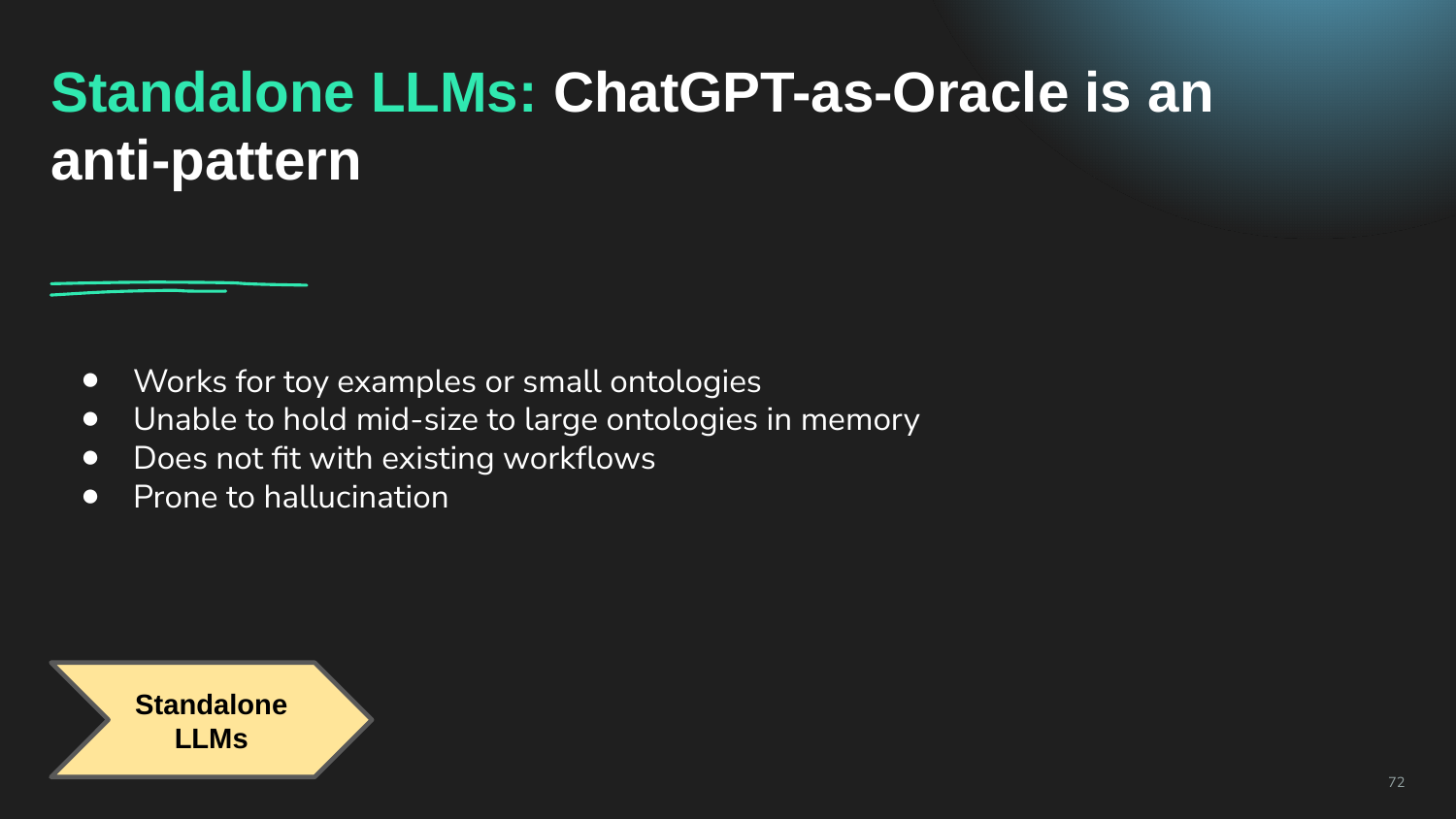

# Standalone LLMs: ChatGPT-as-Oracle is an anti-pattern

Works for toy examples or small ontologies
Unable to hold mid-size to large ontologies in memory
Does not fit with existing workflows
Prone to hallucination

Standalone LLMs